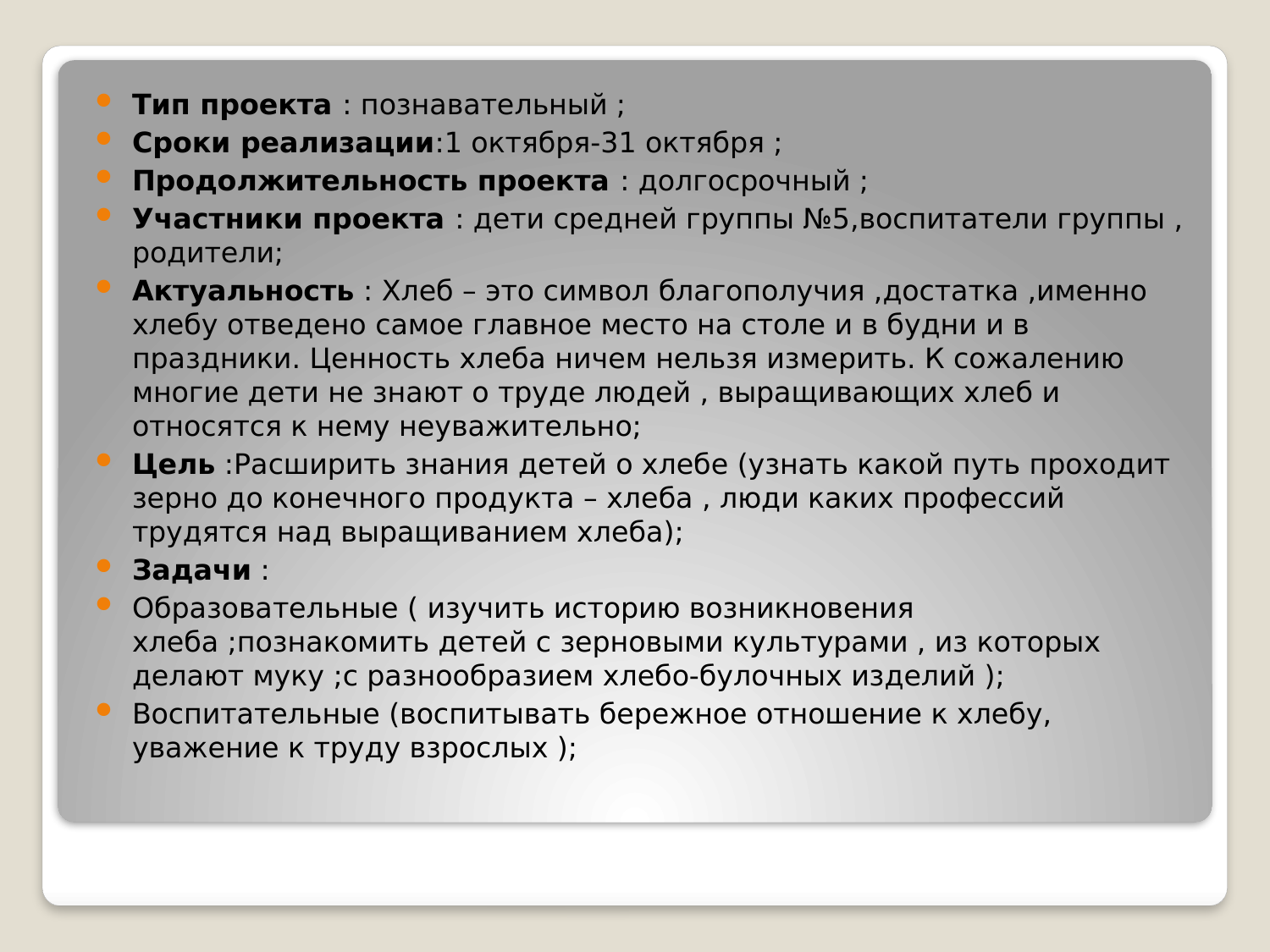

Тип проекта : познавательный ;
Сроки реализации:1 октября-31 октября ;
Продолжительность проекта : долгосрочный ;
Участники проекта : дети средней группы №5,воспитатели группы , родители;
Актуальность : Хлеб – это символ благополучия ,достатка ,именно хлебу отведено самое главное место на столе и в будни и в праздники. Ценность хлеба ничем нельзя измерить. К сожалению многие дети не знают о труде людей , выращивающих хлеб и  относятся к нему неуважительно;
Цель :Расширить знания детей о хлебе (узнать какой путь проходит зерно до конечного продукта – хлеба , люди каких профессий трудятся над выращиванием хлеба);
Задачи :
Образовательные ( изучить историю возникновения хлеба ;познакомить детей с зерновыми культурами , из которых делают муку ;с разнообразием хлебо-булочных изделий );
Воспитательные (воспитывать бережное отношение к хлебу, уважение к труду взрослых );
#